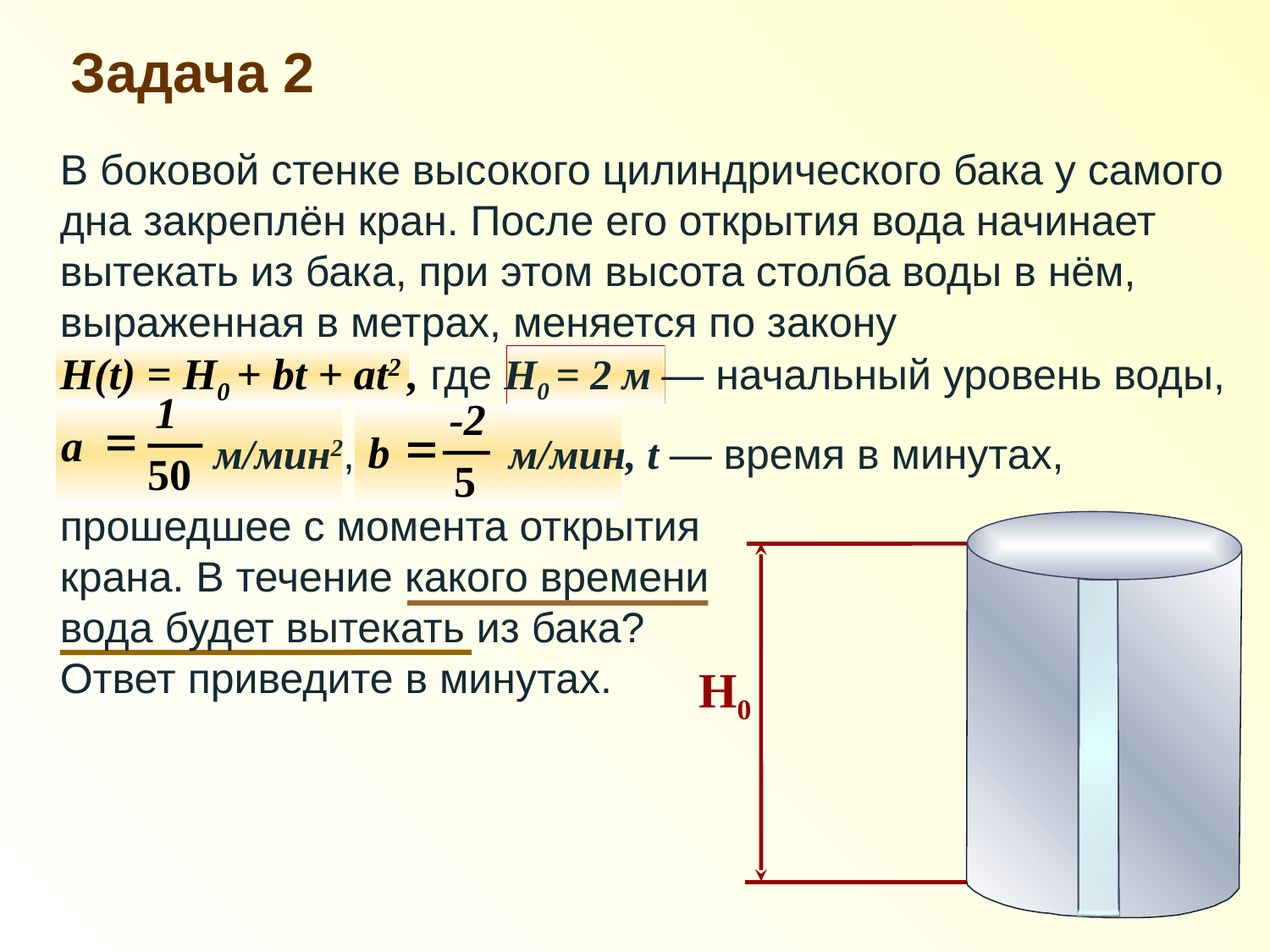

Задача 2
В боковой стенке высокого цилиндрического бака у самого дна закреплён кран. После его открытия вода начинает вытекать из бака, при этом высота столба воды в нём, выраженная в метрах, меняется по закону                          H(t) = H0 + bt + at2 , где Н0 = 2 м — начальный уровень воды,
             м/мин2,             м/мин, t — время в минутах,
прошедшее с момента открытия                                     крана. В течение какого времени                                        вода будет вытекать из бака?                                          Ответ приведите в минутах.
1
=
a

50
-2
=
b

 5

H0